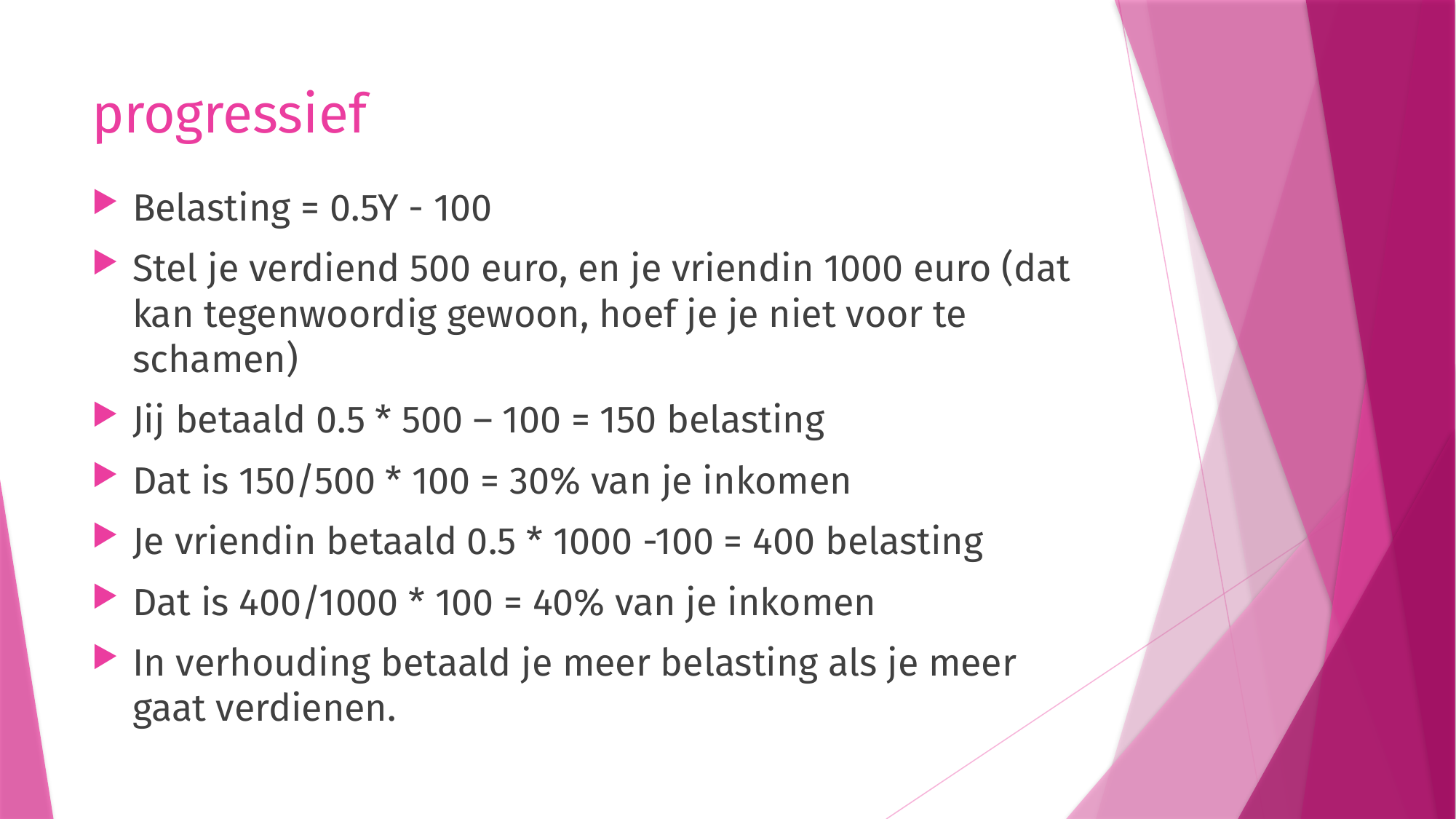

# progressief
Belasting = 0.5Y - 100
Stel je verdiend 500 euro, en je vriendin 1000 euro (dat kan tegenwoordig gewoon, hoef je je niet voor te schamen)
Jij betaald 0.5 * 500 – 100 = 150 belasting
Dat is 150/500 * 100 = 30% van je inkomen
Je vriendin betaald 0.5 * 1000 -100 = 400 belasting
Dat is 400/1000 * 100 = 40% van je inkomen
In verhouding betaald je meer belasting als je meer gaat verdienen.